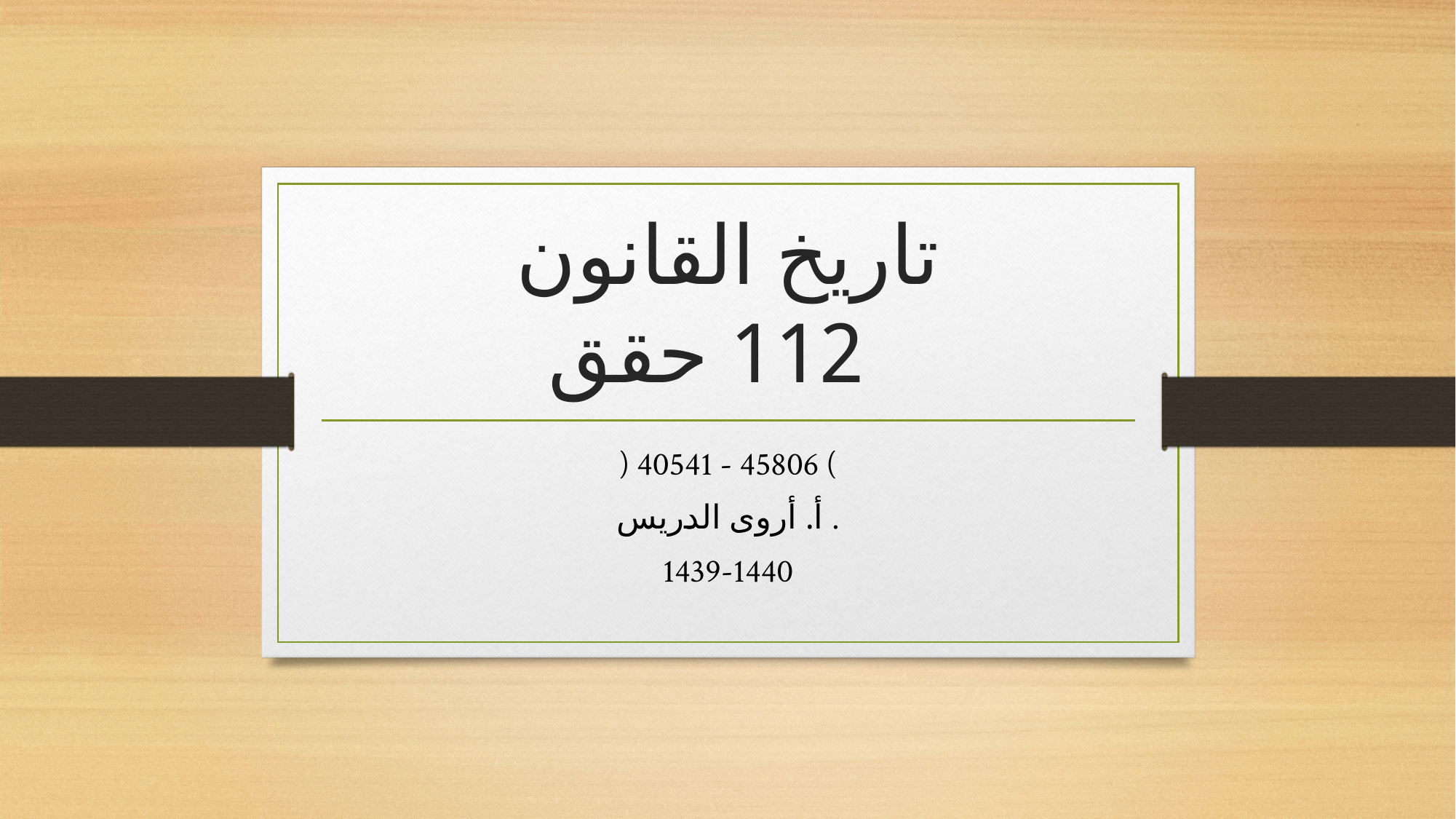

# تاريخ القانون 112 حقق
) 40541 - 45806 (
أ. أروى الدريس .
1439-1440